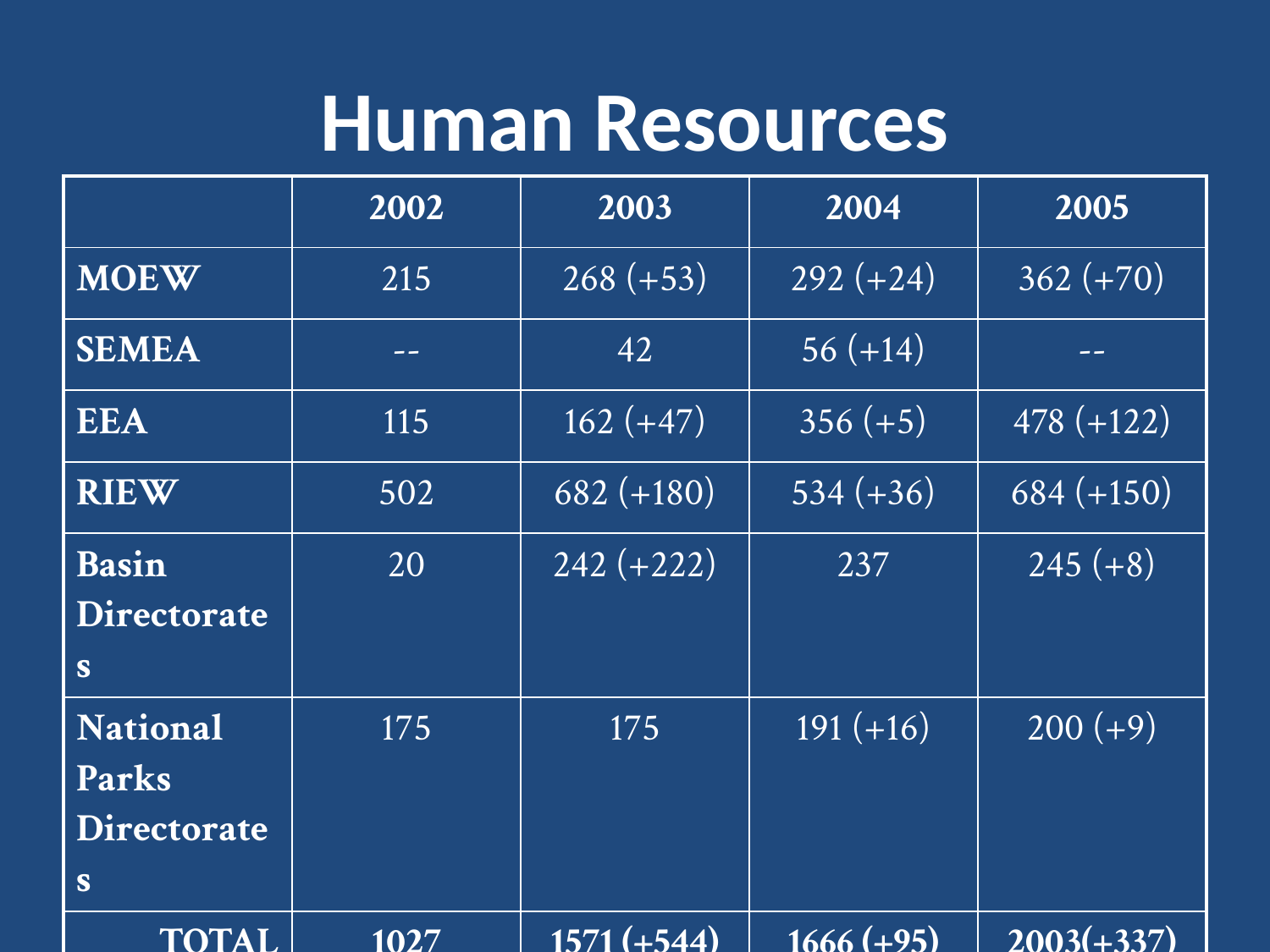

# Human Resources
|  | 2002 | 2003 | 2004 | 2005 |
| --- | --- | --- | --- | --- |
| MOEW | 215 | 268 (+53) | 292 (+24) | 362 (+70) |
| SEMEA | -- | 42 | 56 (+14) | -- |
| EEA | 115 | 162 (+47) | 356 (+5) | 478 (+122) |
| RIEW | 502 | 682 (+180) | 534 (+36) | 684 (+150) |
| Basin Directorates | 20 | 242 (+222) | 237 | 245 (+8) |
| National Parks Directorates | 175 | 175 | 191 (+16) | 200 (+9) |
| TOTAL | 1027 | 1571 (+544) | 1666 (+95) | 2003(+337) |